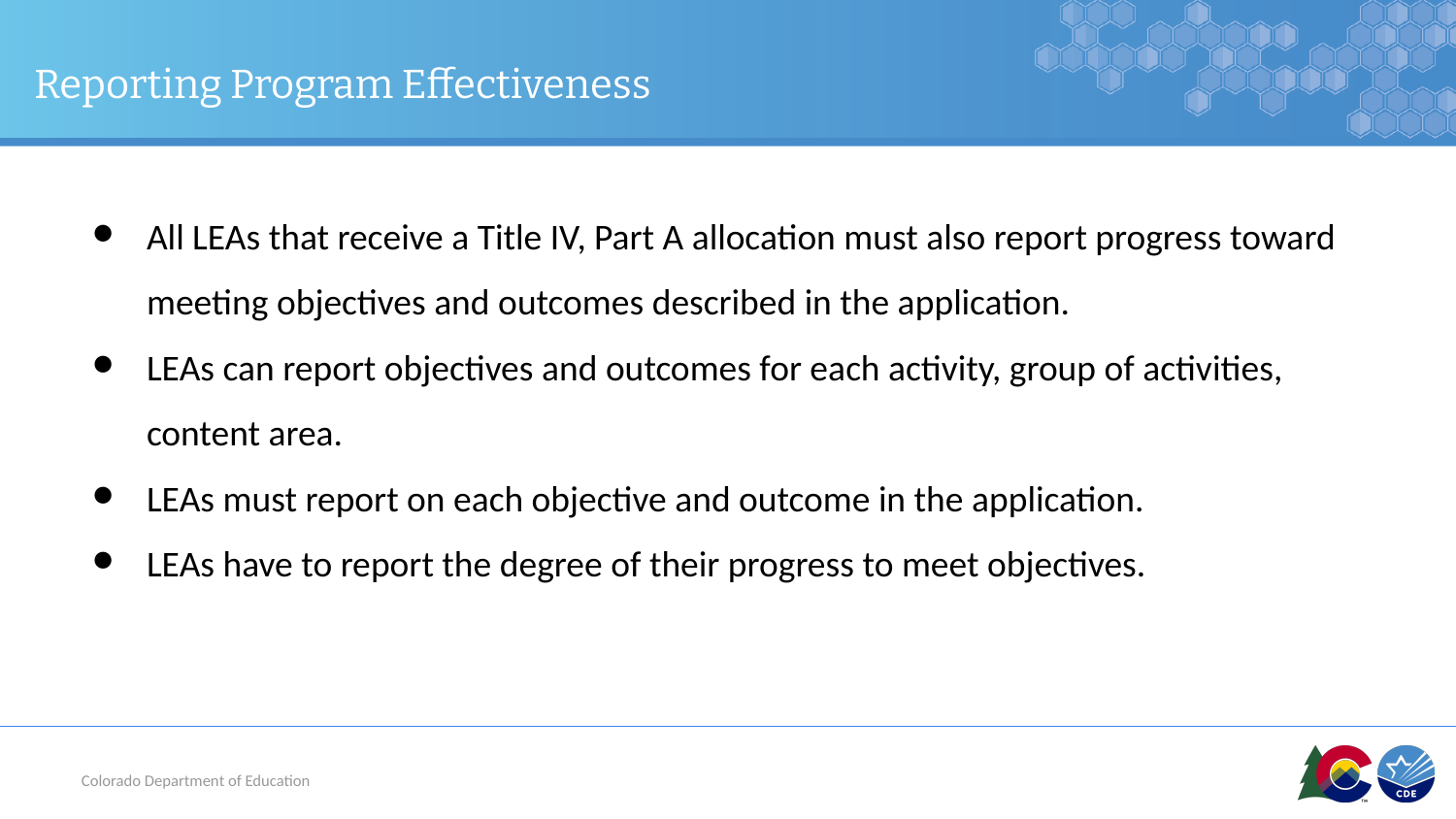

# Reporting Program Effectiveness
All LEAs that receive a Title IV, Part A allocation must also report progress toward meeting objectives and outcomes described in the application.
LEAs can report objectives and outcomes for each activity, group of activities, content area.
LEAs must report on each objective and outcome in the application.
LEAs have to report the degree of their progress to meet objectives.